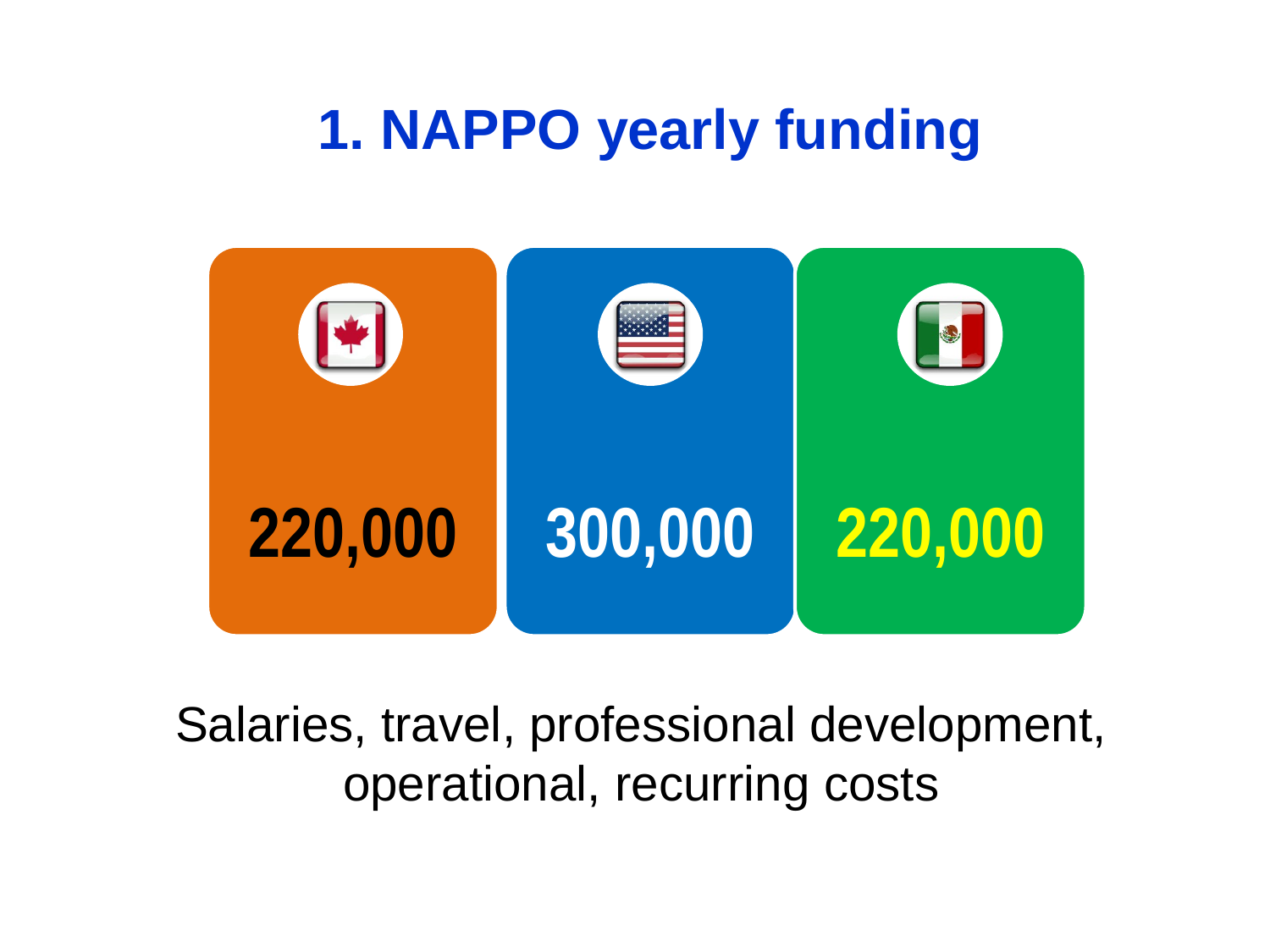

1. NAPPO yearly funding

220,000

300,000

220,000
Salaries, travel, professional development, operational, recurring costs